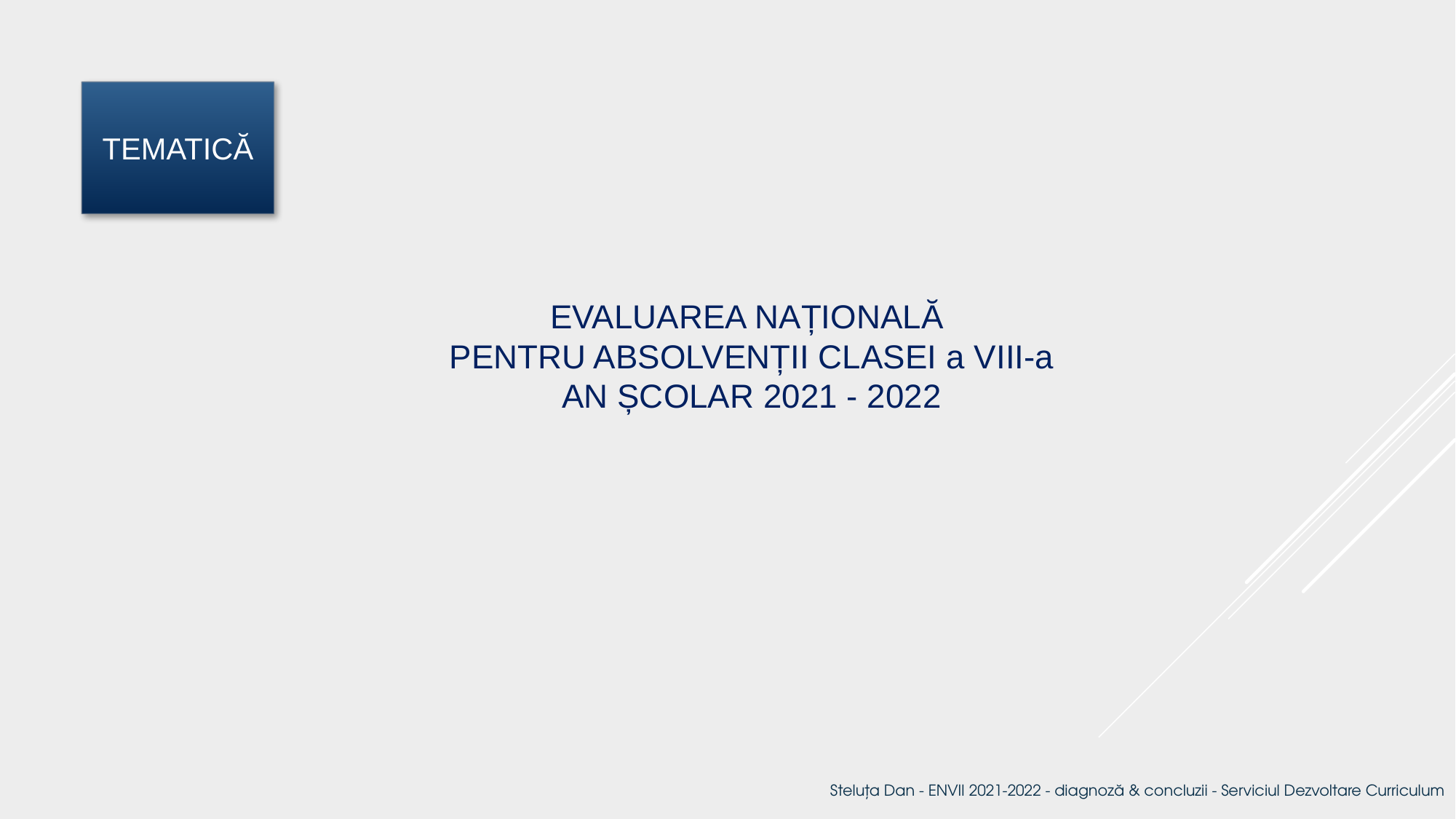

TEMATICĂ
# EVALUAREA NAȚIONALĂ PENTRU ABSOLVENȚII CLASEI a viii-a AN ȘCOLAR 2021 - 2022
Steluța Dan - ENVII 2021-2022 - diagnoză & concluzii - Serviciul Dezvoltare Curriculum